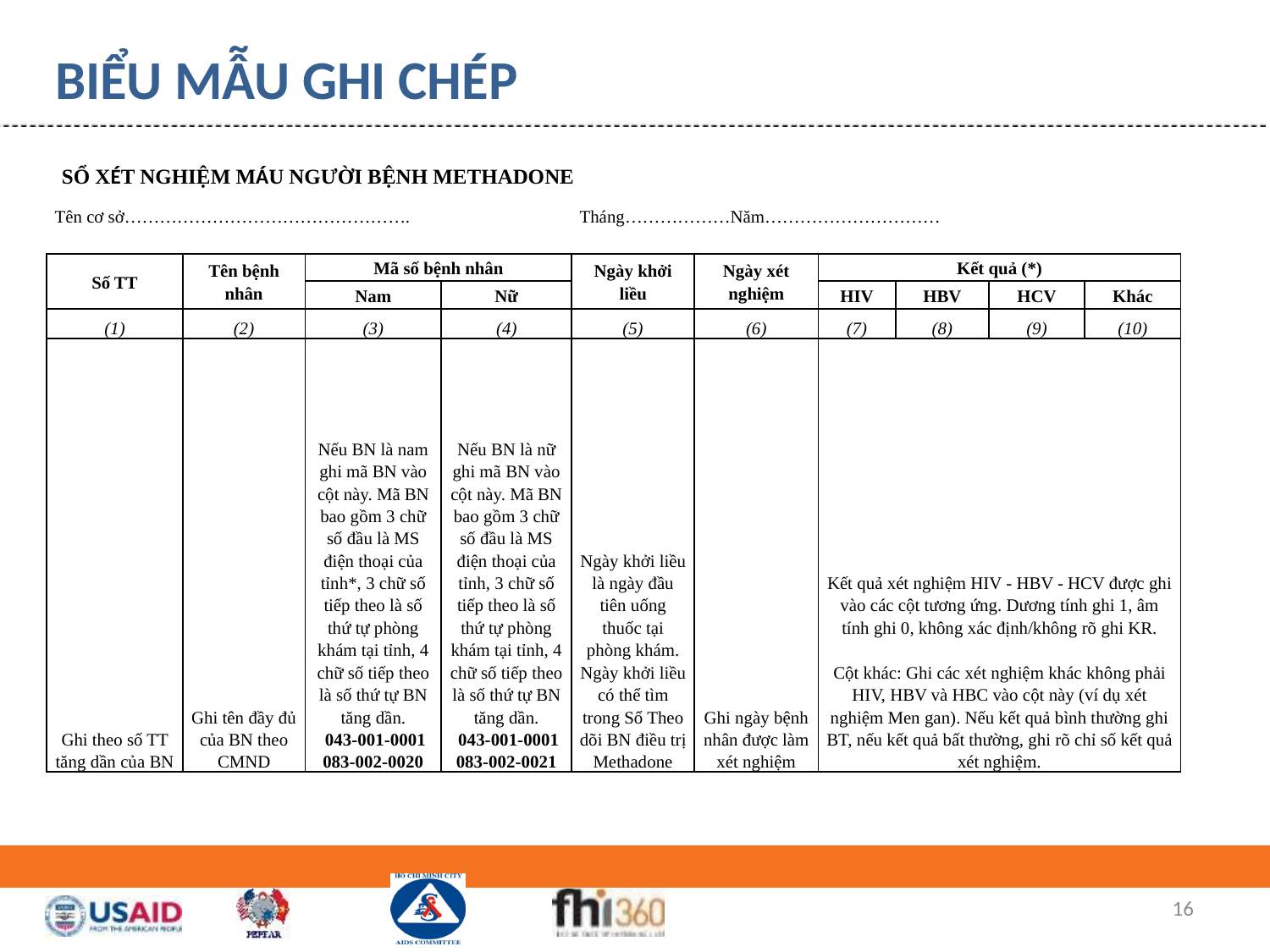

# BIỂU MẪU GHI CHÉP
|  |  |  |  |  |  |  |  |  |  |
| --- | --- | --- | --- | --- | --- | --- | --- | --- | --- |
|  |  |  |  |  |  |  |  |  |  |
| Tên cơ sở…………………………………………. |  |  |  | Tháng………………Năm………………………… |  |  |  |  |  |
|  |  |  |  |  |  |  |  |  |  |
| Số TT | Tên bệnh nhân | Mã số bệnh nhân |  | Ngày khởi liều | Ngày xét nghiệm | Kết quả (\*) |  |  |  |
|  |  | Nam | Nữ |  |  | HIV | HBV | HCV | Khác |
| (1) | (2) | (3) | (4) | (5) | (6) | (7) | (8) | (9) | (10) |
| Ghi theo số TT tăng dần của BN | Ghi tên đầy đủ của BN theo CMND | Nếu BN là nam ghi mã BN vào cột này. Mã BN bao gồm 3 chữ số đầu là MS điện thoại của tỉnh\*, 3 chữ số tiếp theo là số thứ tự phòng khám tại tỉnh, 4 chữ số tiếp theo là số thứ tự BN tăng dần. 043-001-0001 083-002-0020 | Nếu BN là nữ ghi mã BN vào cột này. Mã BN bao gồm 3 chữ số đầu là MS điện thoại của tỉnh, 3 chữ số tiếp theo là số thứ tự phòng khám tại tỉnh, 4 chữ số tiếp theo là số thứ tự BN tăng dần. 043-001-0001 083-002-0021 | Ngày khởi liều là ngày đầu tiên uống thuốc tại phòng khám. Ngày khởi liều có thể tìm trong Sổ Theo dõi BN điều trị Methadone | Ghi ngày bệnh nhân được làm xét nghiệm | Kết quả xét nghiệm HIV - HBV - HCV được ghi vào các cột tương ứng. Dương tính ghi 1, âm tính ghi 0, không xác định/không rõ ghi KR. Cột khác: Ghi các xét nghiệm khác không phải HIV, HBV và HBC vào cột này (ví dụ xét nghiệm Men gan). Nếu kết quả bình thường ghi BT, nếu kết quả bất thường, ghi rõ chỉ số kết quả xét nghiệm. |  |  |  |
SỔ XÉT NGHIỆM MÁU NGƯỜI BỆNH METHADONE
16